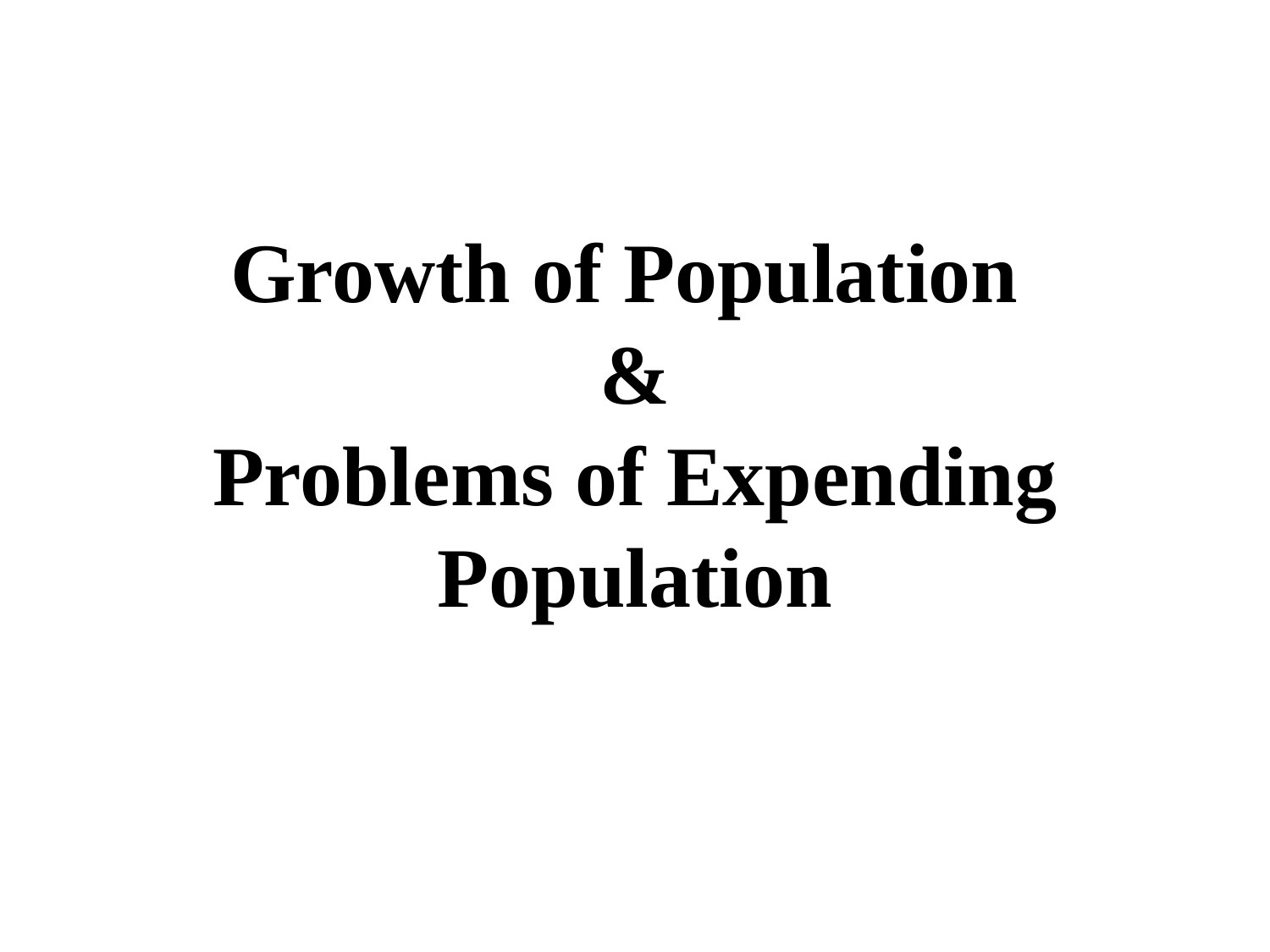

# Growth of Population & Problems of Expending Population